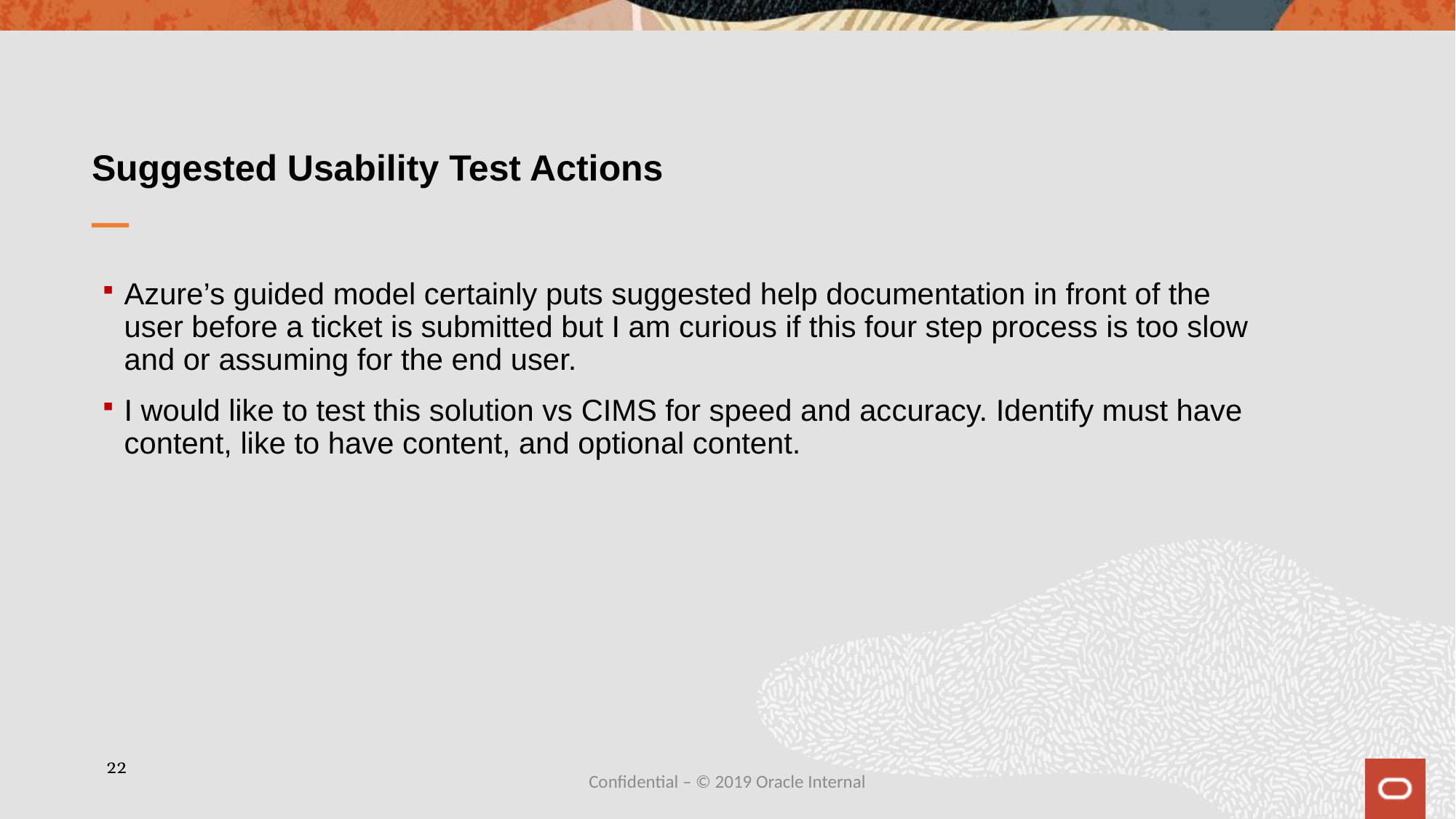

# Suggested Usability Test Actions
Azure’s guided model certainly puts suggested help documentation in front of the user before a ticket is submitted but I am curious if this four step process is too slow and or assuming for the end user.
I would like to test this solution vs CIMS for speed and accuracy. Identify must have content, like to have content, and optional content.

22
Confidential – © 2019 Oracle Internal